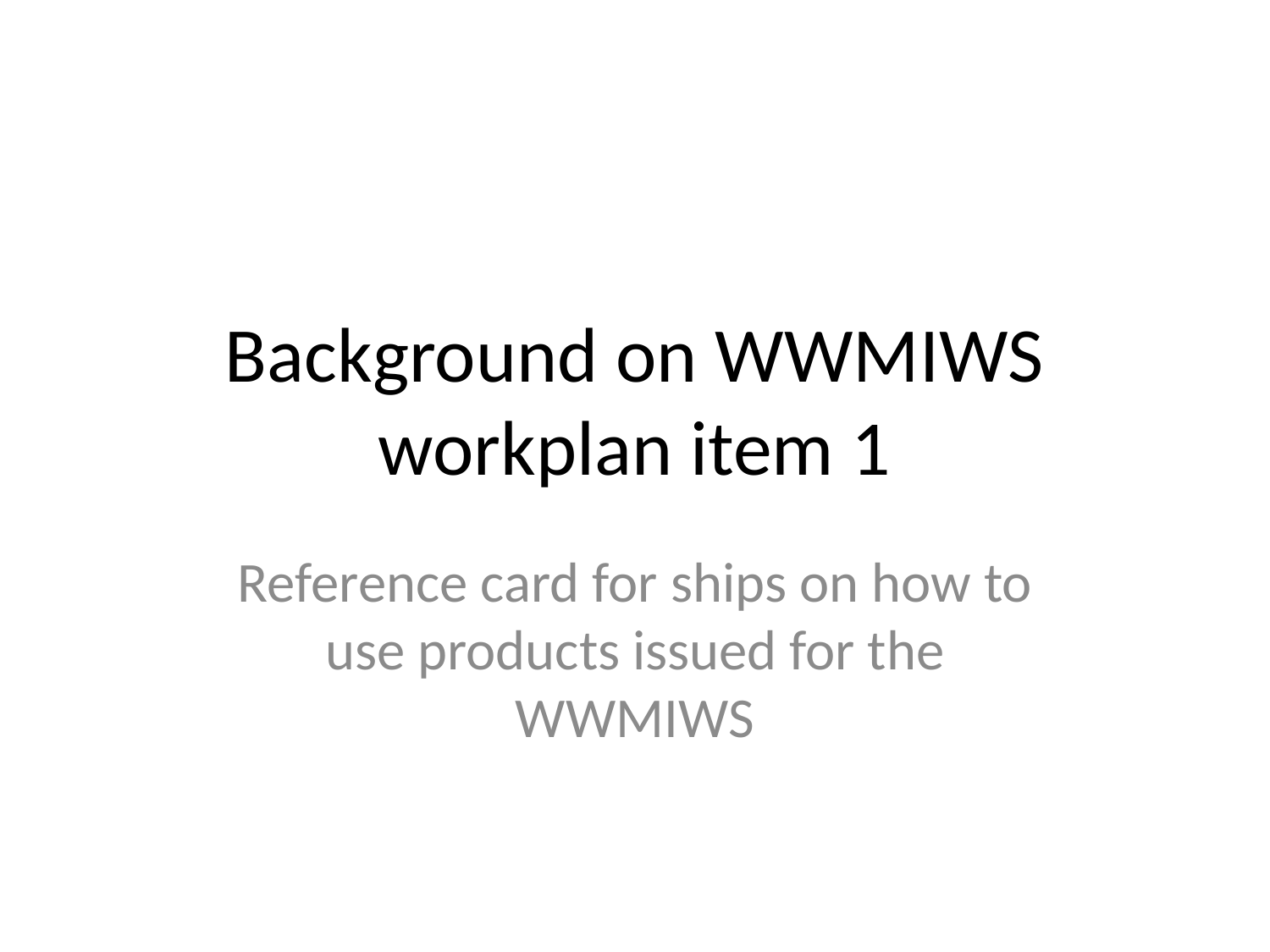

# Background on WWMIWS workplan item 1
Reference card for ships on how to use products issued for the WWMIWS